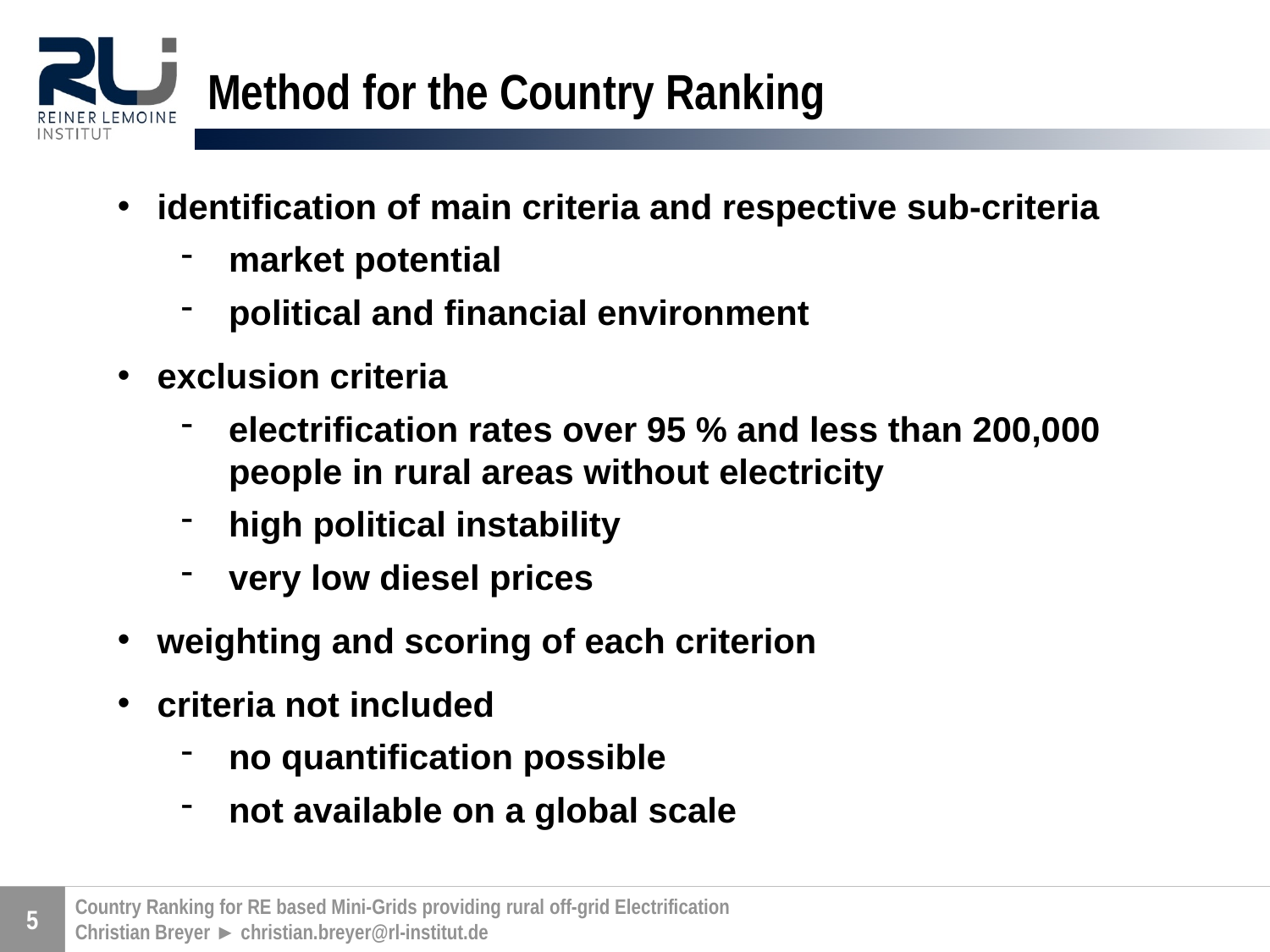

Method for the Country Ranking
identification of main criteria and respective sub-criteria
market potential
political and financial environment
exclusion criteria
electrification rates over 95 % and less than 200,000 people in rural areas without electricity
high political instability
very low diesel prices
weighting and scoring of each criterion
criteria not included
no quantification possible
not available on a global scale